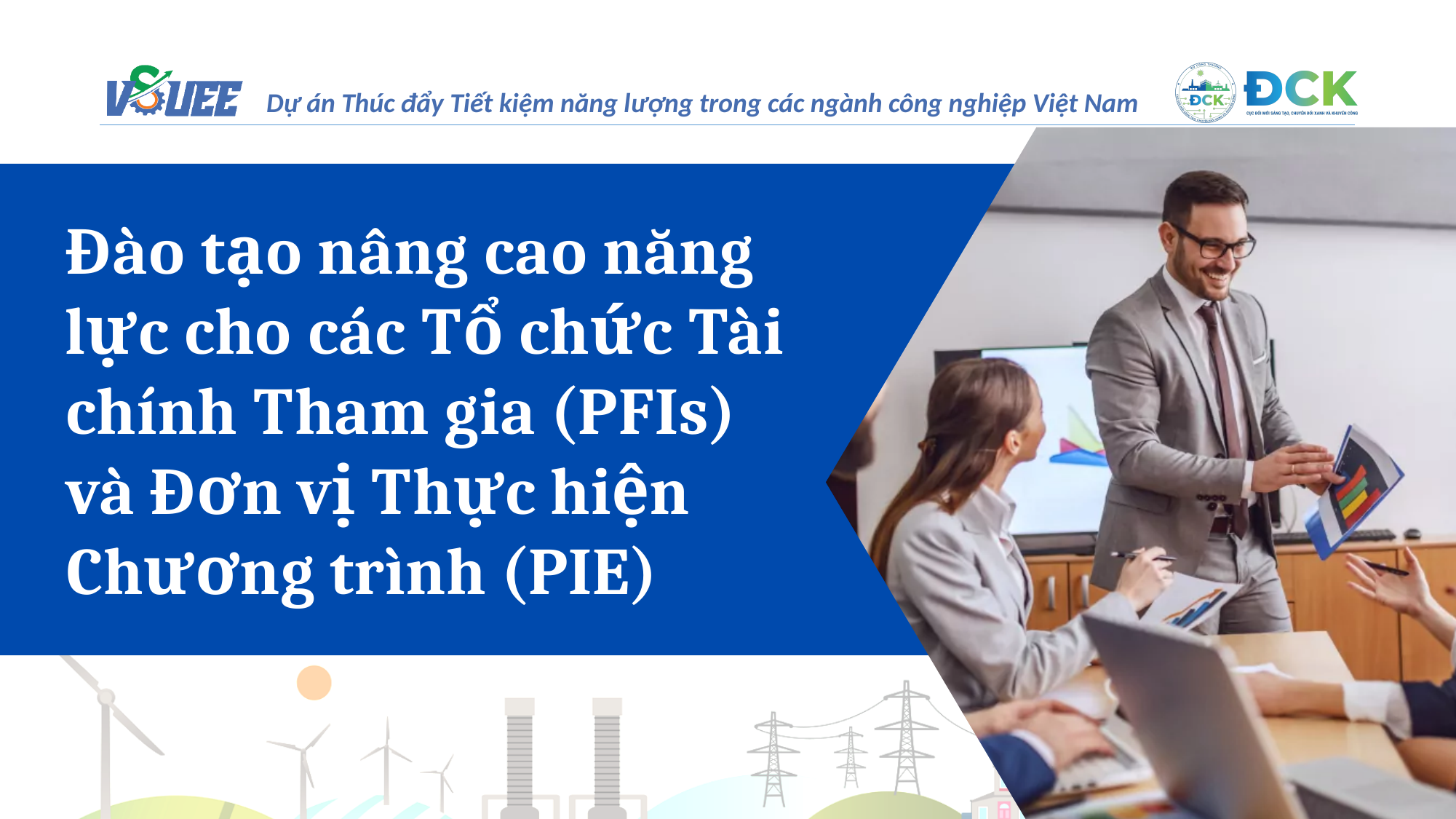

Đào tạo nâng cao năng lực cho các Tổ chức Tài chính Tham gia (PFIs) và Đơn vị Thực hiện Chương trình (PIE)
2